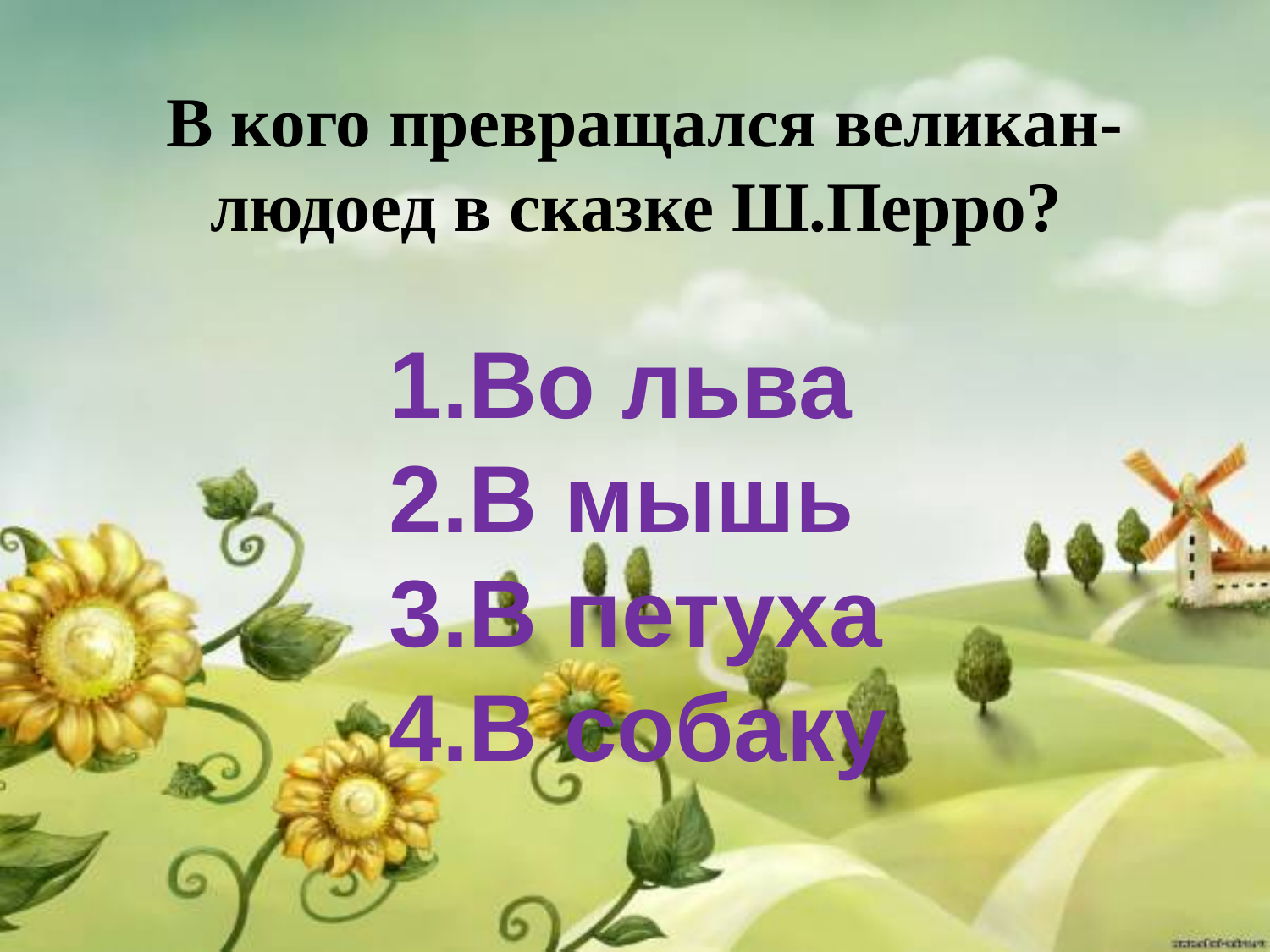

В кого превращался великан-людоед в сказке Ш.Перро?
Во льва
В мышь
В петуха
В собаку